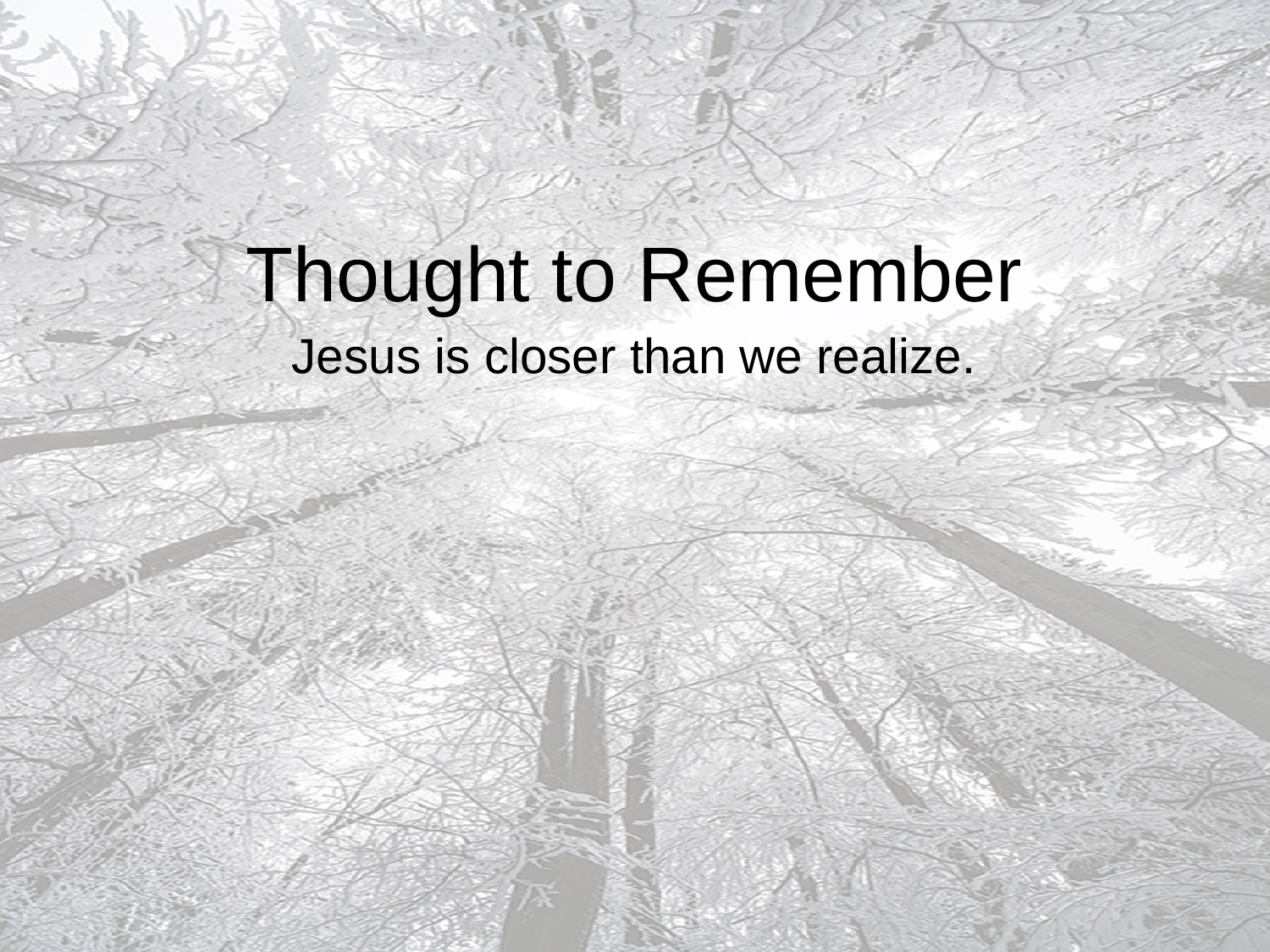

# Thought to Remember
Jesus is closer than we realize.